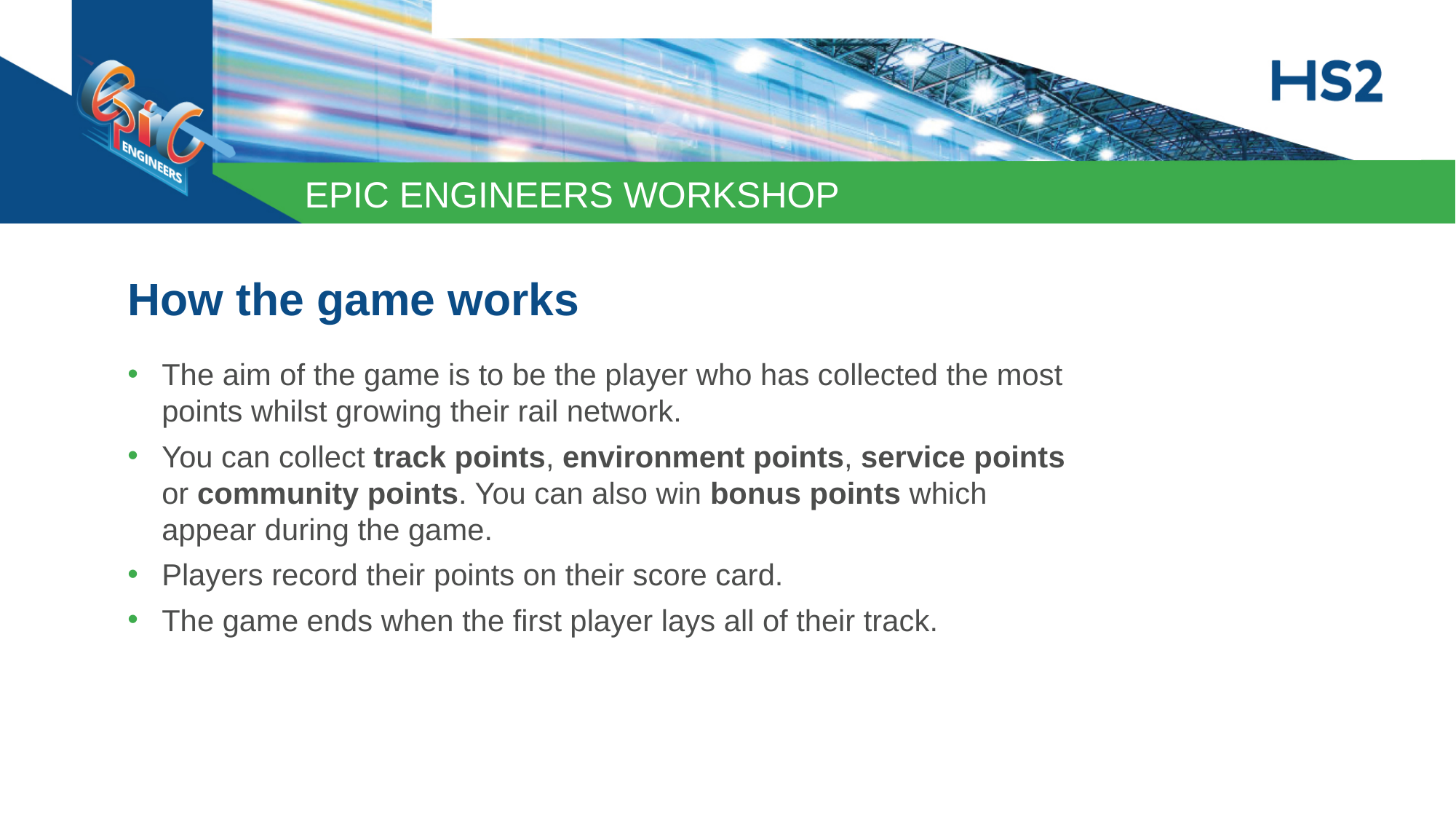

How the game works
The aim of the game is to be the player who has collected the most points whilst growing their rail network.
You can collect track points, environment points, service points or community points. You can also win bonus points which appear during the game.
Players record their points on their score card.
The game ends when the first player lays all of their track.